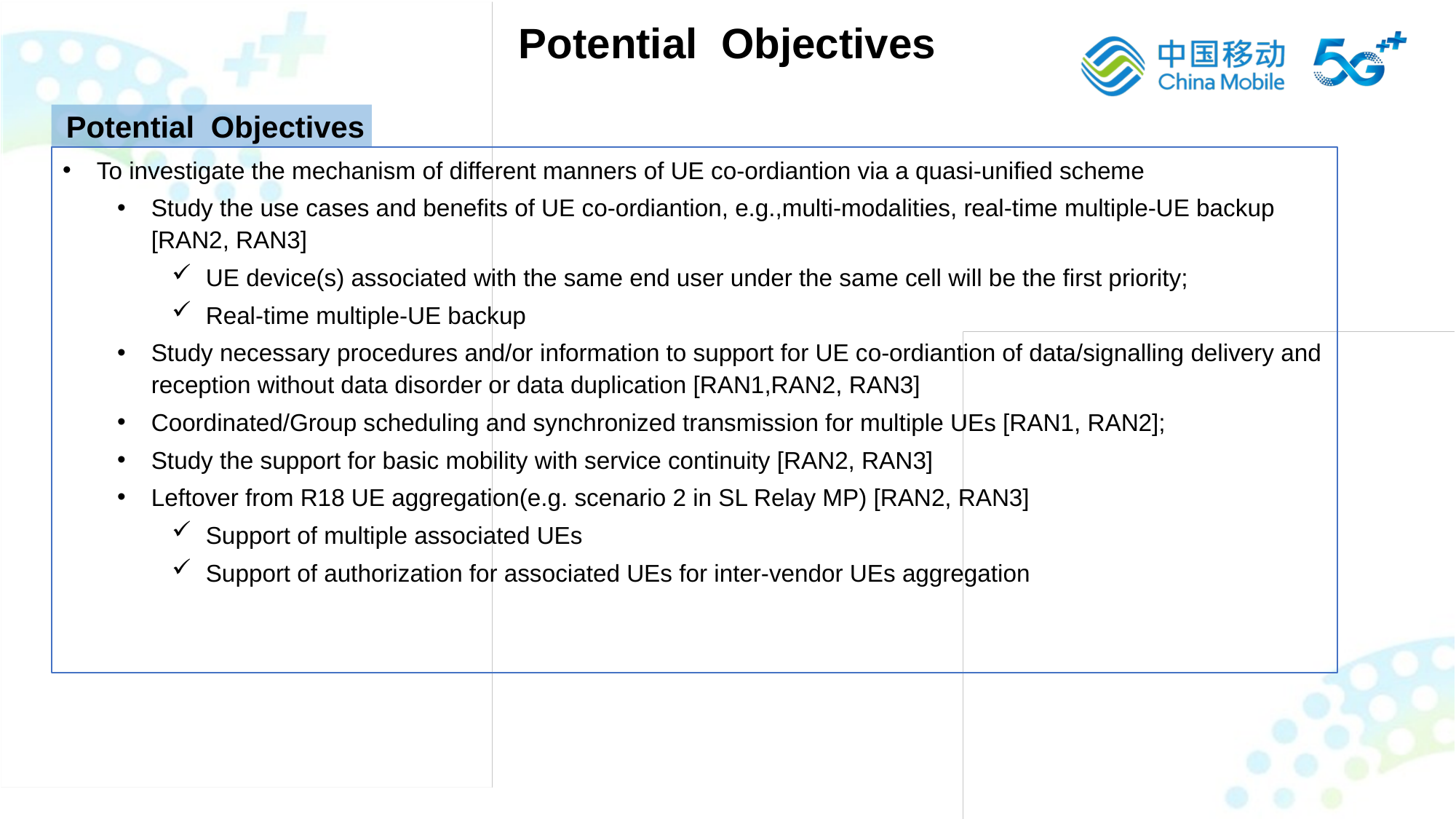

Potential  Objectives
Potential  Objectives

To investigate the mechanism of different manners of UE co-ordiantion via a quasi-unified scheme
Study the use cases and benefits of UE co-ordiantion, e.g.,multi-modalities, real-time multiple-UE backup  [RAN2, RAN3]
UE device(s) associated with the same end user under the same cell will be the first priority;
Real-time multiple-UE backup
Study necessary procedures and/or information to support for UE co-ordiantion of data/signalling delivery and reception without data disorder or data duplication [RAN1,RAN2, RAN3]
Coordinated/Group scheduling and synchronized transmission for multiple UEs [RAN1, RAN2];
Study the support for basic mobility with service continuity [RAN2, RAN3]
Leftover from R18 UE aggregation(e.g. scenario 2 in SL Relay MP) [RAN2, RAN3]
Support of multiple associated UEs
Support of authorization for associated UEs for inter-vendor UEs aggregation